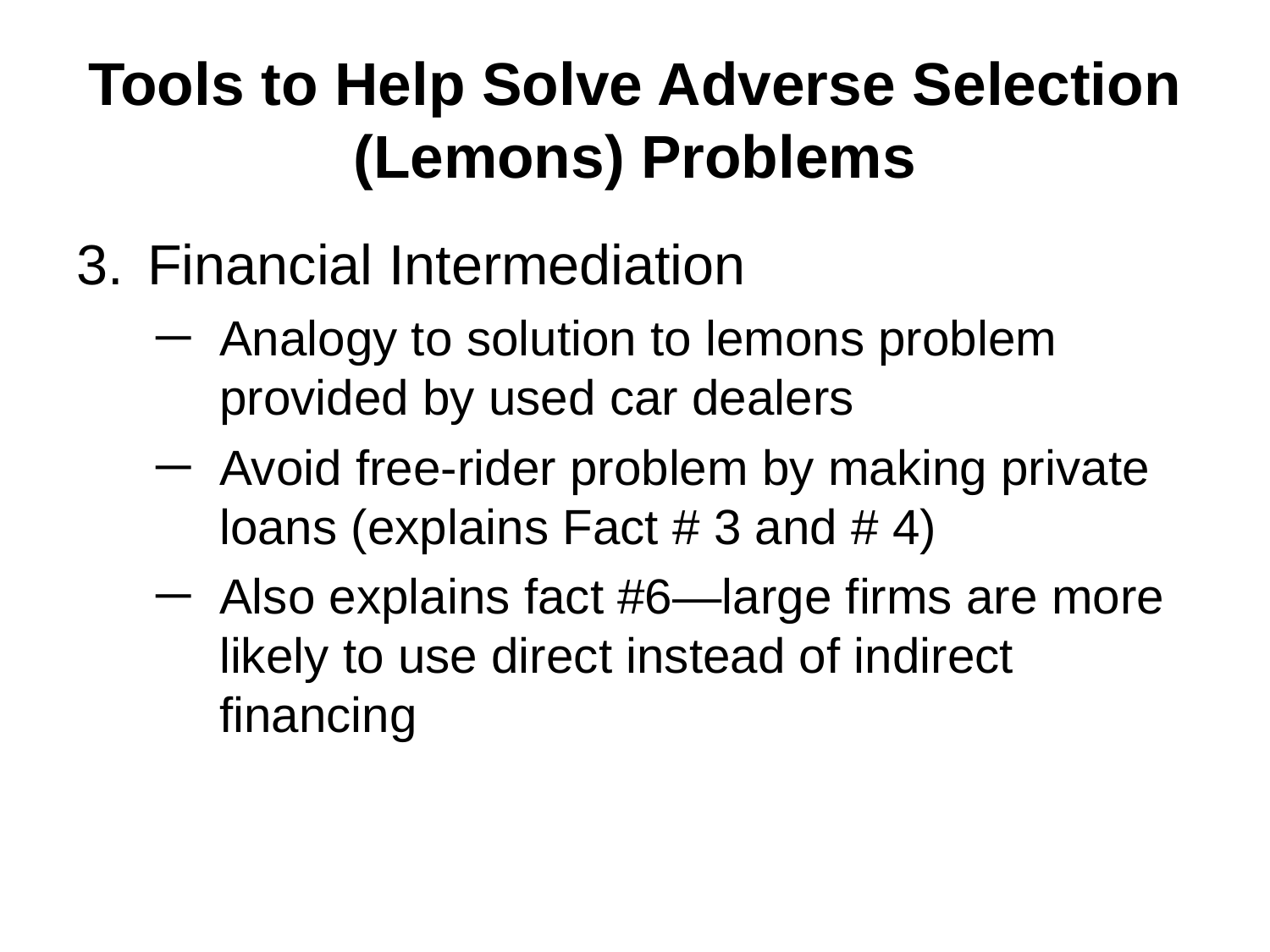

# Tools to Help Solve Adverse Selection (Lemons) Problems
Financial Intermediation
Analogy to solution to lemons problem provided by used car dealers
Avoid free-rider problem by making private loans (explains Fact # 3 and # 4)
Also explains fact #6—large firms are more likely to use direct instead of indirect financing